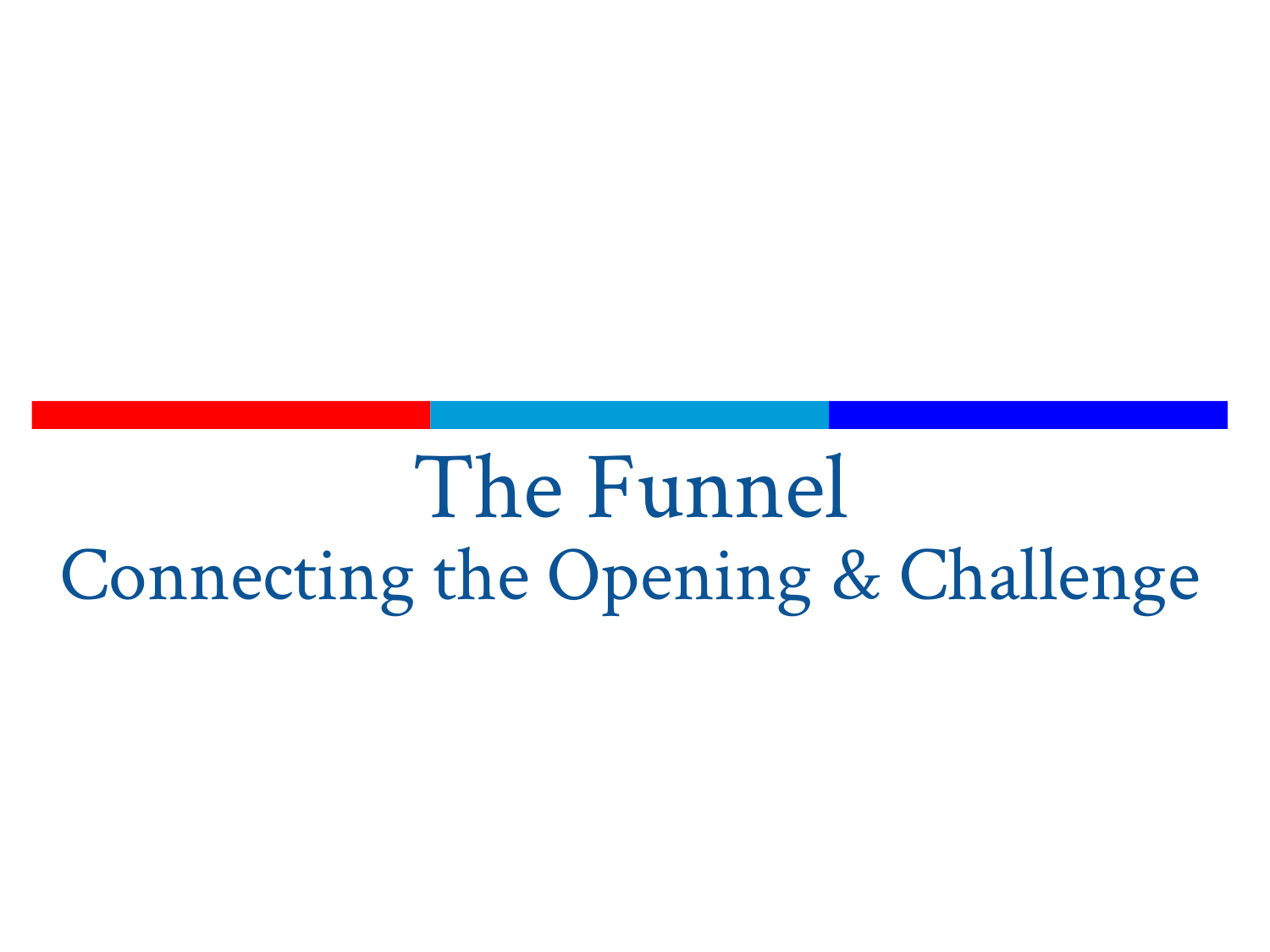

The Funnel
Connecting the Opening & Challenge